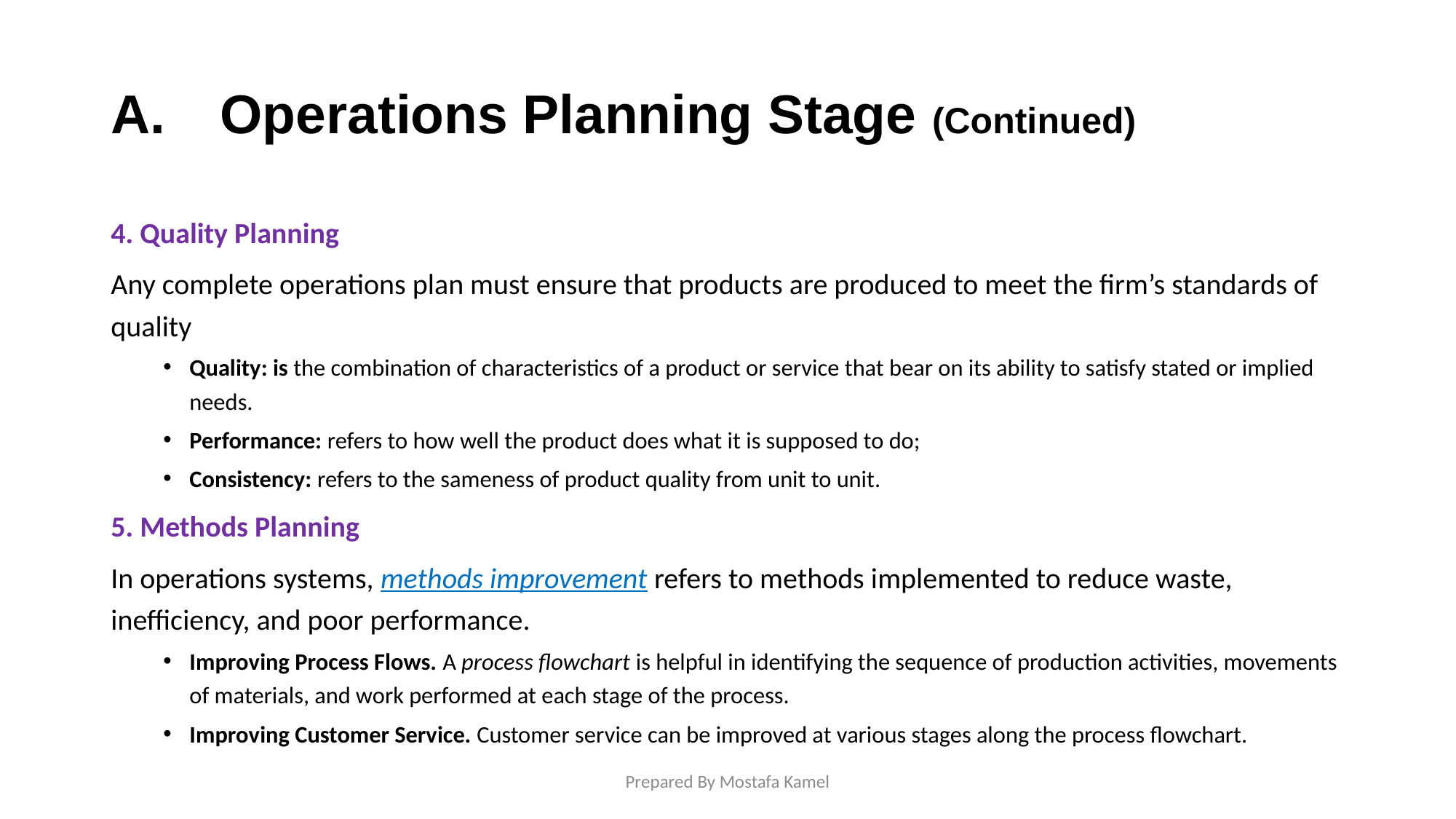

# A. 	Operations Planning Stage (Continued)
4. Quality Planning
Any complete operations plan must ensure that products are produced to meet the firm’s standards of quality
Quality: is the combination of characteristics of a product or service that bear on its ability to satisfy stated or implied needs.
Performance: refers to how well the product does what it is supposed to do;
Consistency: refers to the sameness of product quality from unit to unit.
5. Methods Planning
In operations systems, methods improvement refers to methods implemented to reduce waste, inefficiency, and poor performance.
Improving Process Flows. A process flowchart is helpful in identifying the sequence of production activities, movements of materials, and work performed at each stage of the process.
Improving Customer Service. Customer service can be improved at various stages along the process flowchart.

Prepared By Mostafa Kamel